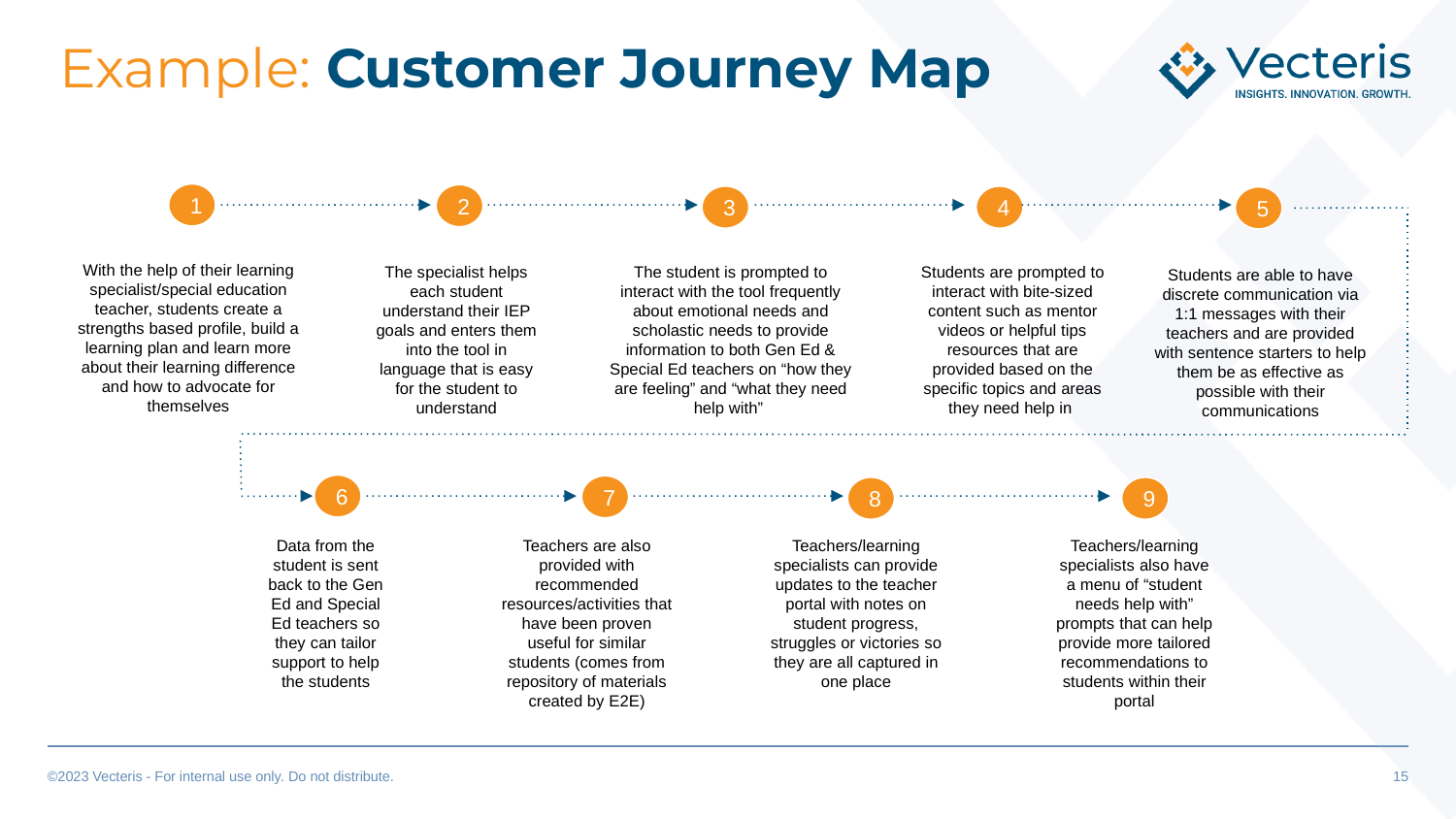

# Example: Customer Journey Map
1
2
3
4
5
With the help of their learning specialist/special education teacher, students create a strengths based profile, build a learning plan and learn more about their learning difference and how to advocate for themselves
Students are prompted to interact with bite-sized content such as mentor videos or helpful tips resources that are provided based on the specific topics and areas they need help in
The specialist helps each student understand their IEP goals and enters them into the tool in language that is easy for the student to understand

Students are able to have discrete communication via 1:1 messages with their teachers and are provided with sentence starters to help them be as effective as possible with their communications

The student is prompted to interact with the tool frequently about emotional needs and scholastic needs to provide information to both Gen Ed & Special Ed teachers on “how they are feeling” and “what they need help with”

6
7
8
9
Data from the student is sent back to the Gen Ed and Special Ed teachers so they can tailor support to help the students

Teachers/learning specialists can provide updates to the teacher portal with notes on student progress, struggles or victories so they are all captured in one place

Teachers are also provided with recommended resources/activities that have been proven useful for similar students (comes from repository of materials created by E2E)
Teachers/learning specialists also have a menu of “student needs help with” prompts that can help provide more tailored recommendations to students within their portal